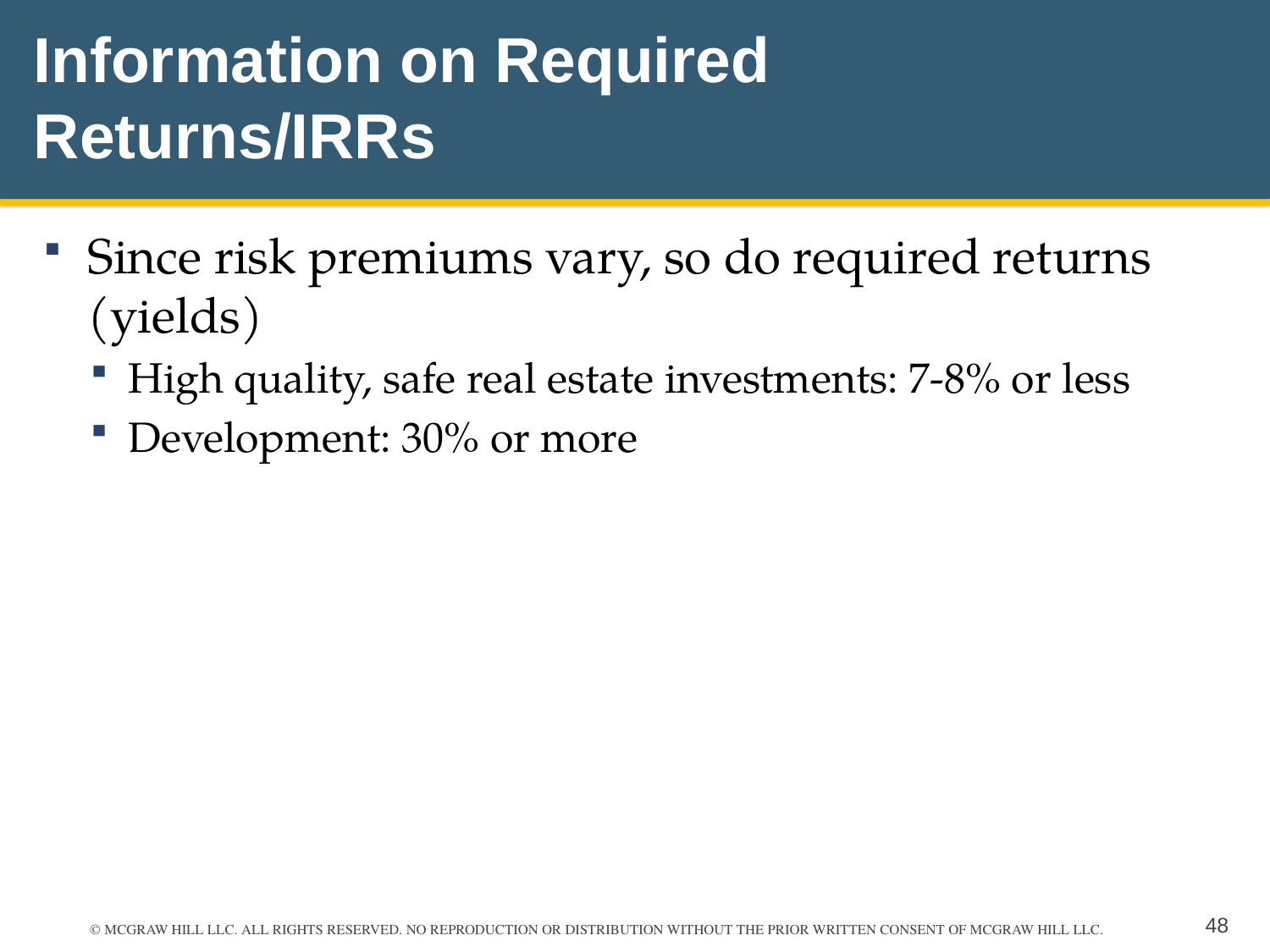

# Information on Required Returns/IRRs
Since risk premiums vary, so do required returns (yields)
High quality, safe real estate investments: 7-8% or less
Development: 30% or more
© MCGRAW HILL LLC. ALL RIGHTS RESERVED. NO REPRODUCTION OR DISTRIBUTION WITHOUT THE PRIOR WRITTEN CONSENT OF MCGRAW HILL LLC.
48